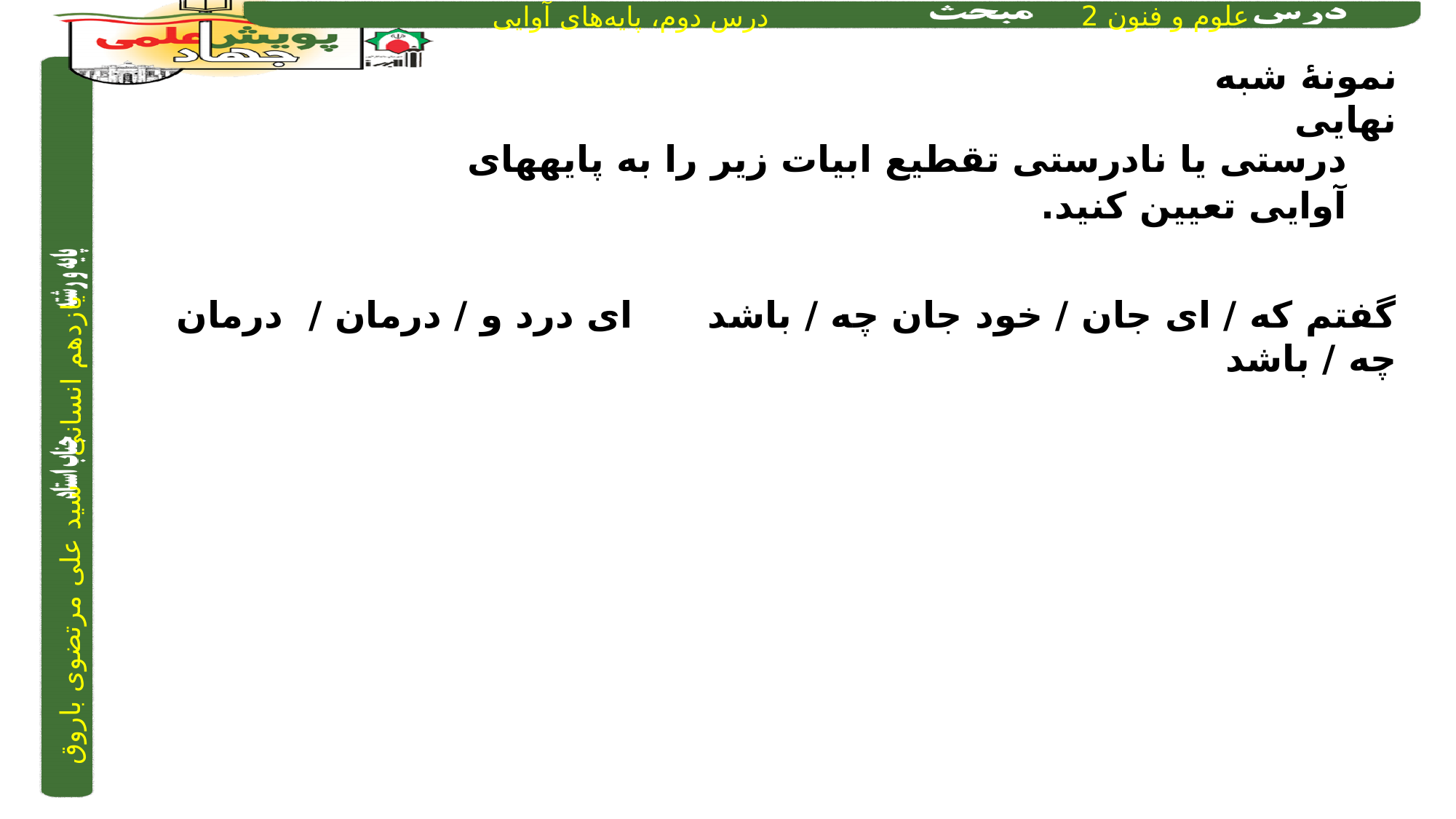

نمونۀ شبه نهایی
درستی یا نادرستی تقطیع ابیات زیر را به پایه­های آوایی تعیین کنید.
گفتم که / ای جان / خود جان چه / باشد		ای درد و / درمان /  درمان چه / باشد